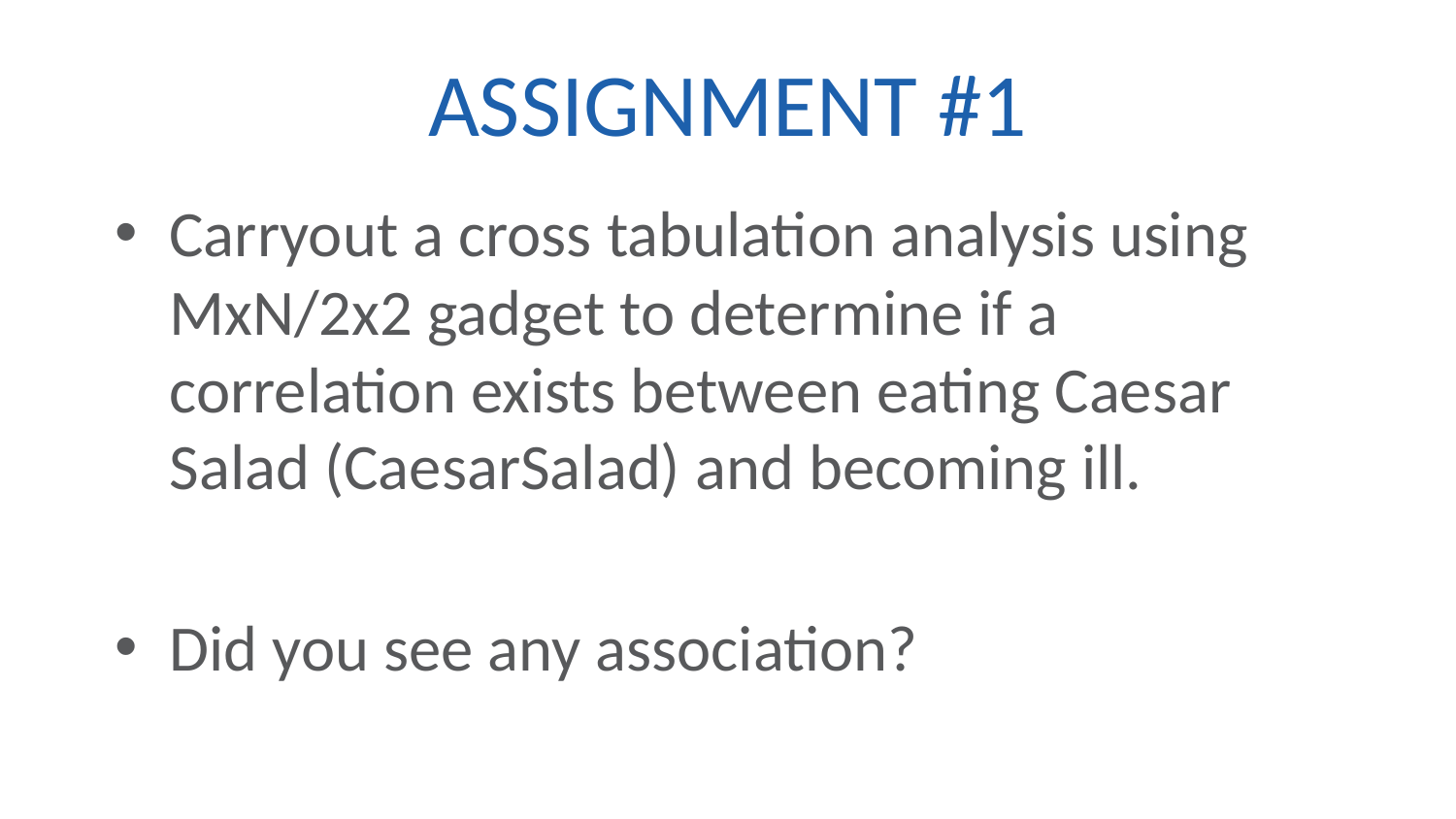

# ASSIGNMENT #1
Carryout a cross tabulation analysis using MxN/2x2 gadget to determine if a correlation exists between eating Caesar Salad (CaesarSalad) and becoming ill.

Did you see any association?